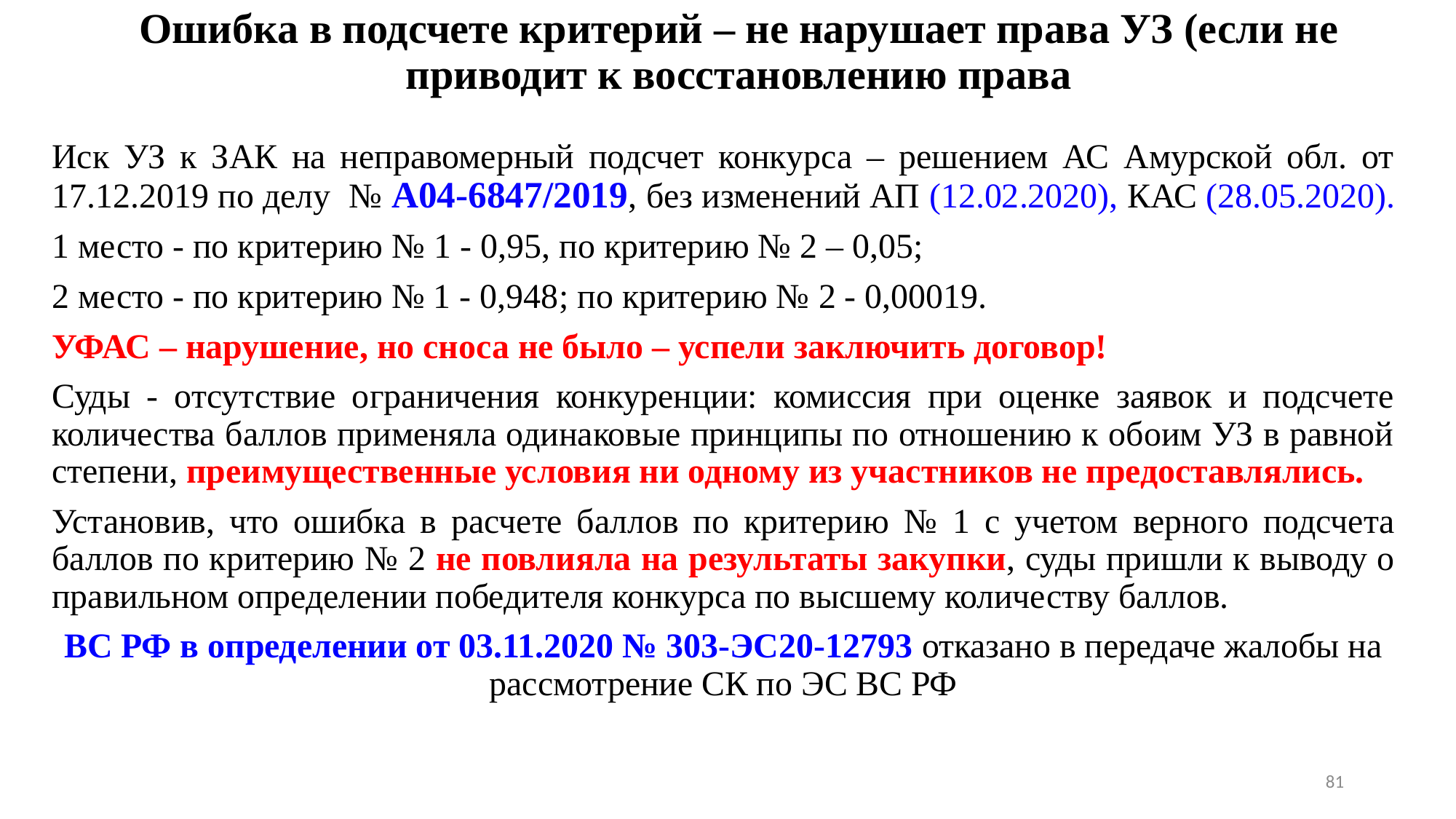

# Ошибка в подсчете критерий – не нарушает права УЗ (если не приводит к восстановлению права
Иск УЗ к ЗАК на неправомерный подсчет конкурса – решением АС Амурской обл. от 17.12.2019 по делу  № А04-6847/2019, без изменений АП (12.02.2020), КАС (28.05.2020).
1 место - по критерию № 1 - 0,95, по критерию № 2 – 0,05;
2 место - по критерию № 1 - 0,948; по критерию № 2 - 0,00019.
УФАС – нарушение, но сноса не было – успели заключить договор!
Суды - отсутствие ограничения конкуренции: комиссия при оценке заявок и подсчете количества баллов применяла одинаковые принципы по отношению к обоим УЗ в равной степени, преимущественные условия ни одному из участников не предоставлялись.
Установив, что ошибка в расчете баллов по критерию № 1 с учетом верного подсчета баллов по критерию № 2 не повлияла на результаты закупки, суды пришли к выводу о правильном определении победителя конкурса по высшему количеству баллов.
ВС РФ в определении от 03.11.2020 № 303-ЭС20-12793 отказано в передаче жалобы на рассмотрение СК по ЭС ВС РФ
81